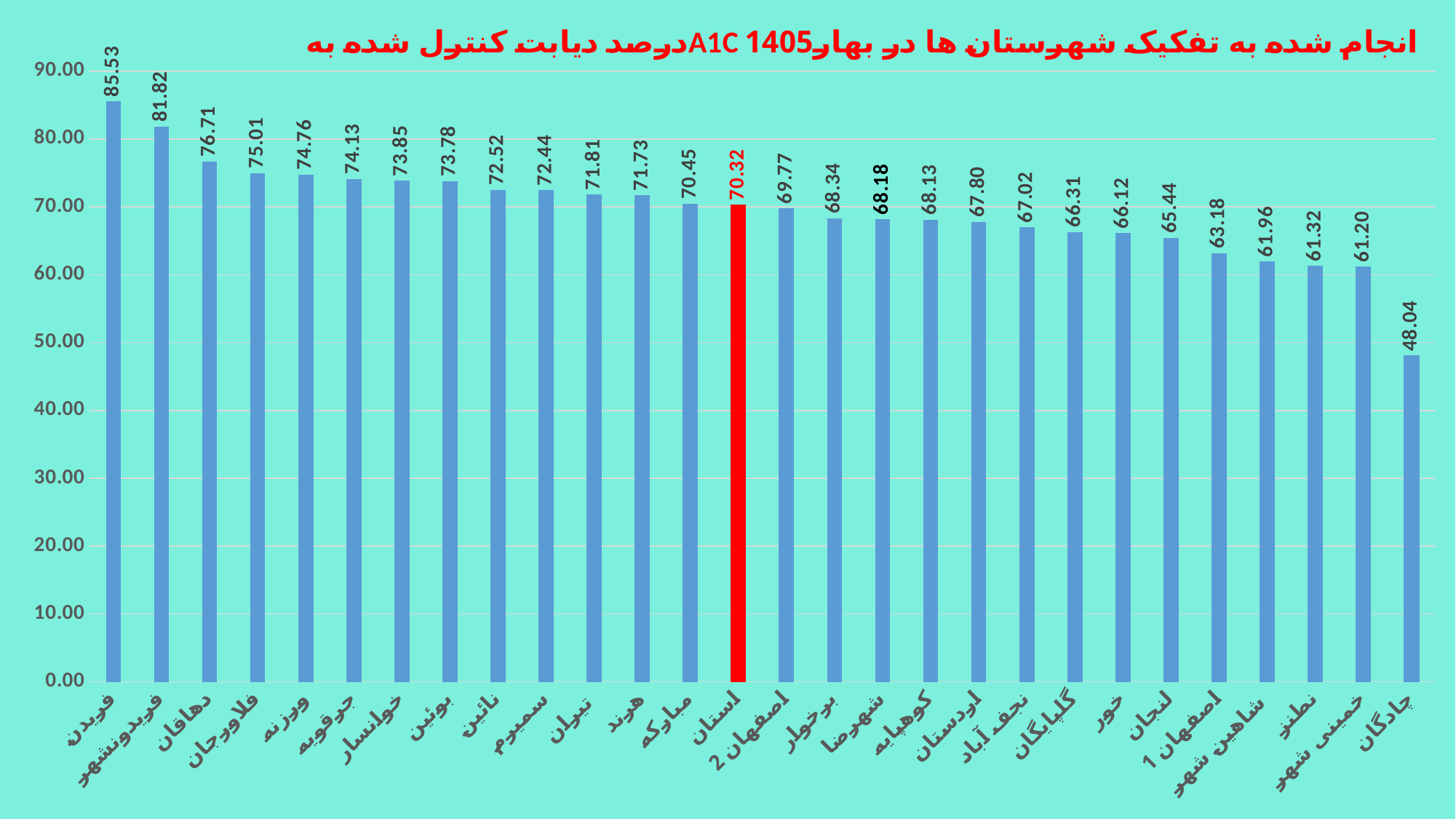

### Chart: درصد دیابت کنترل شده بهA1C انجام شده به تفکیک شهرستان ها در بهار1405

| Category | درصد A1C مطلوب به تعداد A1C انجام شده |
|---|---|
| فریدن | 85.53191489361703 |
| فریدونشهر | 81.81818181818183 |
| دهاقان | 76.71232876712328 |
| فلاورجان | 75.00918779860345 |
| ورزنه | 74.75728155339806 |
| جرقویه | 74.13127413127413 |
| خوانسار | 73.85257301808068 |
| بوئین | 73.77521613832853 |
| نائین | 72.51732101616628 |
| سمیرم | 72.43589743589743 |
| تیران  | 71.80616740088107 |
| هرند | 71.73144876325088 |
| مبارکه | 70.45454545454545 |
| استان | 70.31879809454013 |
| اصفهان 2 | 69.77368622938243 |
| برخوار | 68.33558863328822 |
| شهرضا | 68.17653890824621 |
| کوهپایه | 68.12749003984064 |
| اردستان | 67.79874213836477 |
| نجف آباد | 67.01649175412294 |
| گلپایگان | 66.30824372759857 |
| خور | 66.12244897959184 |
| لنجان | 65.43985637342908 |
| اصفهان 1 | 63.17567567567568 |
| شاهین شهر  | 61.95856873822976 |
| نطنز | 61.31687242798354 |
| خمینی شهر | 61.20466321243523 |
| چادگان | 48.036253776435046 |